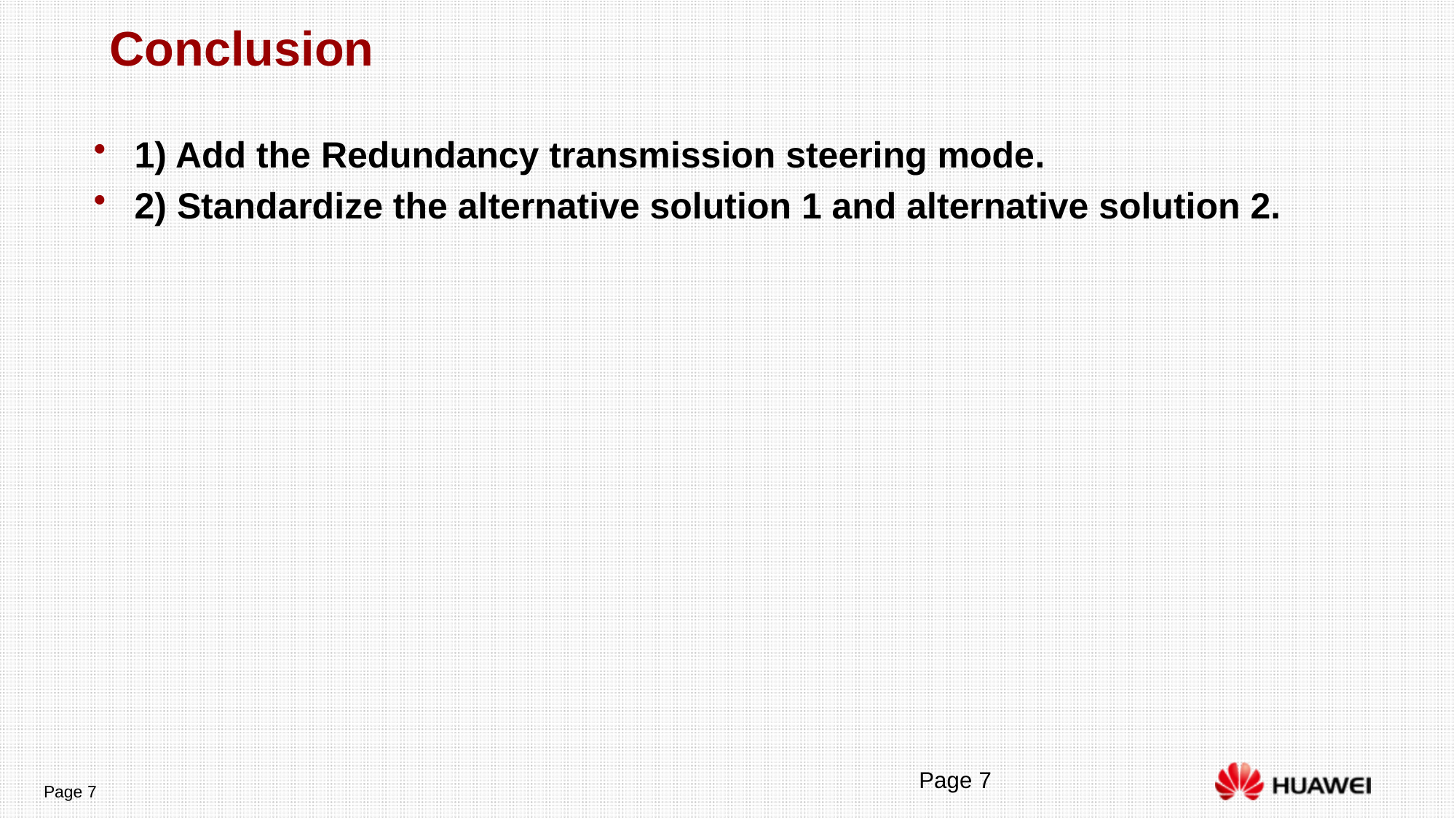

# Conclusion
1) Add the Redundancy transmission steering mode.
2) Standardize the alternative solution 1 and alternative solution 2.